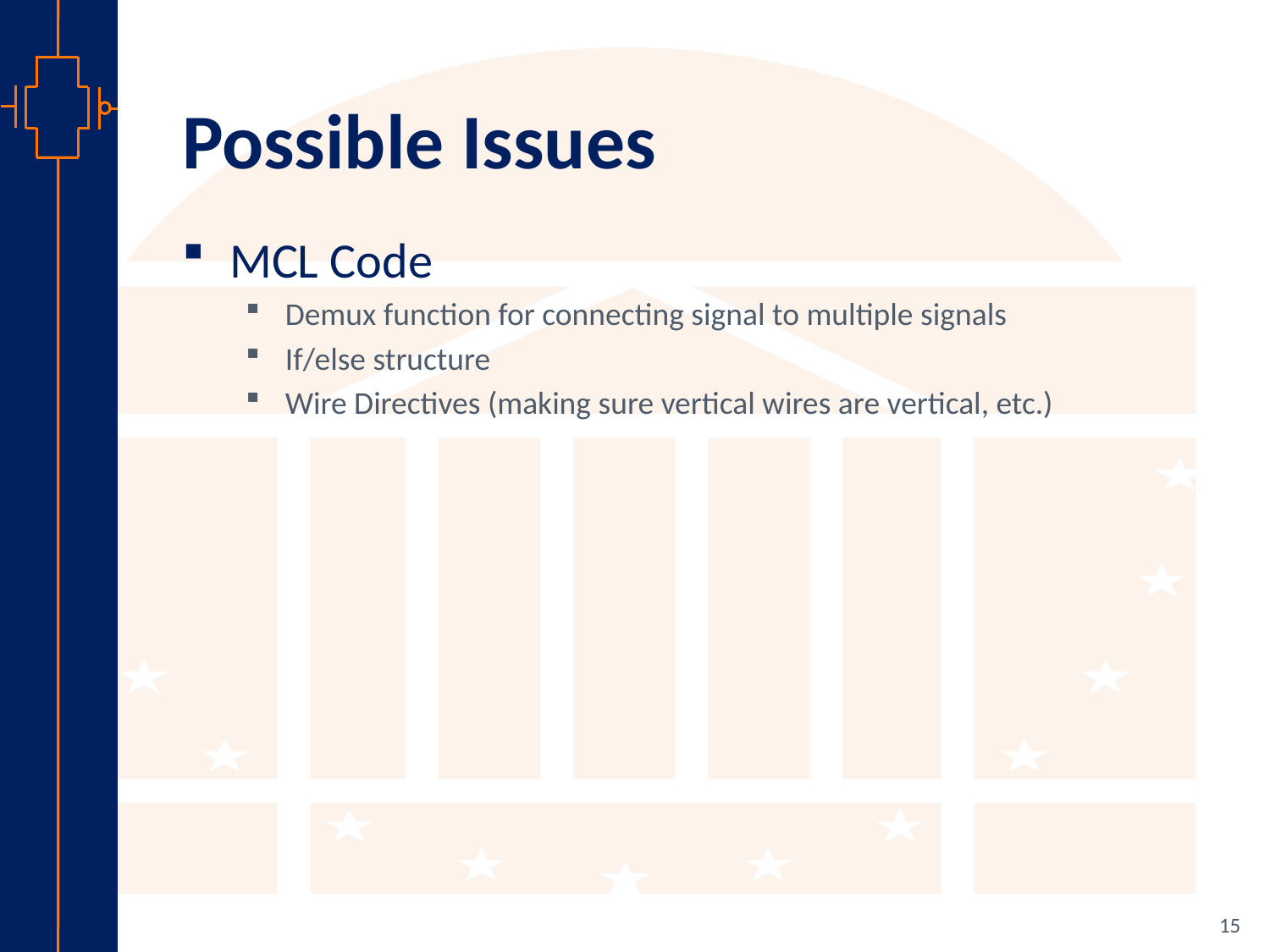

# Possible Issues
MCL Code
Demux function for connecting signal to multiple signals
If/else structure
Wire Directives (making sure vertical wires are vertical, etc.)
15